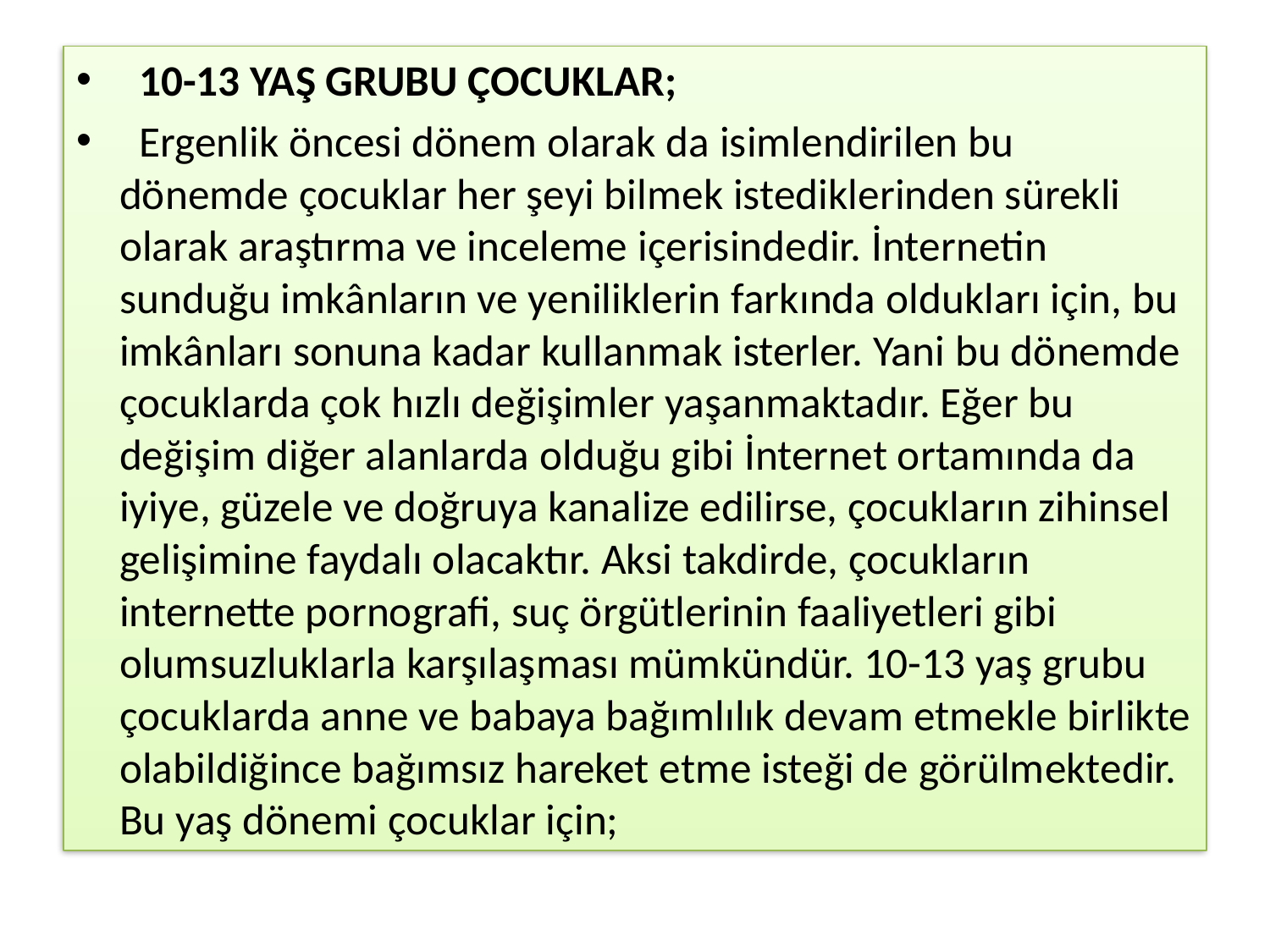

10-13 YAŞ GRUBU ÇOCUKLAR;
  Ergenlik öncesi dönem olarak da isimlendirilen bu dönemde çocuklar her şeyi bilmek istediklerinden sürekli olarak araştırma ve inceleme içerisindedir. İnternetin sunduğu imkânların ve yeniliklerin farkında oldukları için, bu imkânları sonuna kadar kullanmak isterler. Yani bu dönemde çocuklarda çok hızlı değişimler yaşanmaktadır. Eğer bu değişim diğer alanlarda olduğu gibi İnternet ortamında da iyiye, güzele ve doğruya kanalize edilirse, çocukların zihinsel gelişimine faydalı olacaktır. Aksi takdirde, çocukların internette pornografi, suç örgütlerinin faaliyetleri gibi olumsuzluklarla karşılaşması mümkündür. 10-13 yaş grubu çocuklarda anne ve babaya bağımlılık devam etmekle birlikte olabildiğince bağımsız hareket etme isteği de görülmektedir. Bu yaş dönemi çocuklar için;